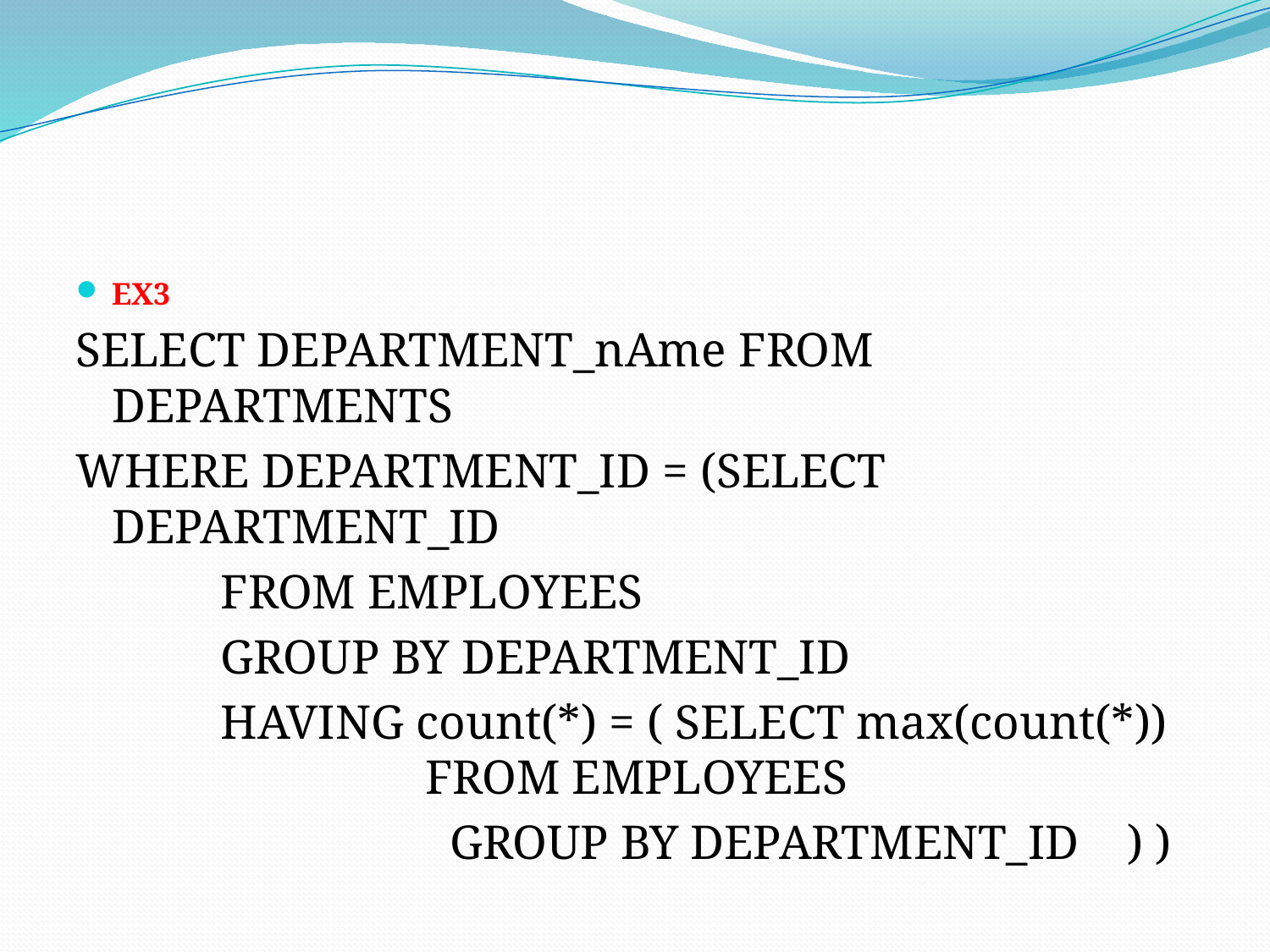

#
EX3
SELECT DEPARTMENT_nAme FROM DEPARTMENTS
WHERE DEPARTMENT_ID = (SELECT DEPARTMENT_ID
            FROM EMPLOYEES
            GROUP BY DEPARTMENT_ID
            HAVING count(*) = ( SELECT max(count(*))                             FROM EMPLOYEES
                               GROUP BY DEPARTMENT_ID    ) )